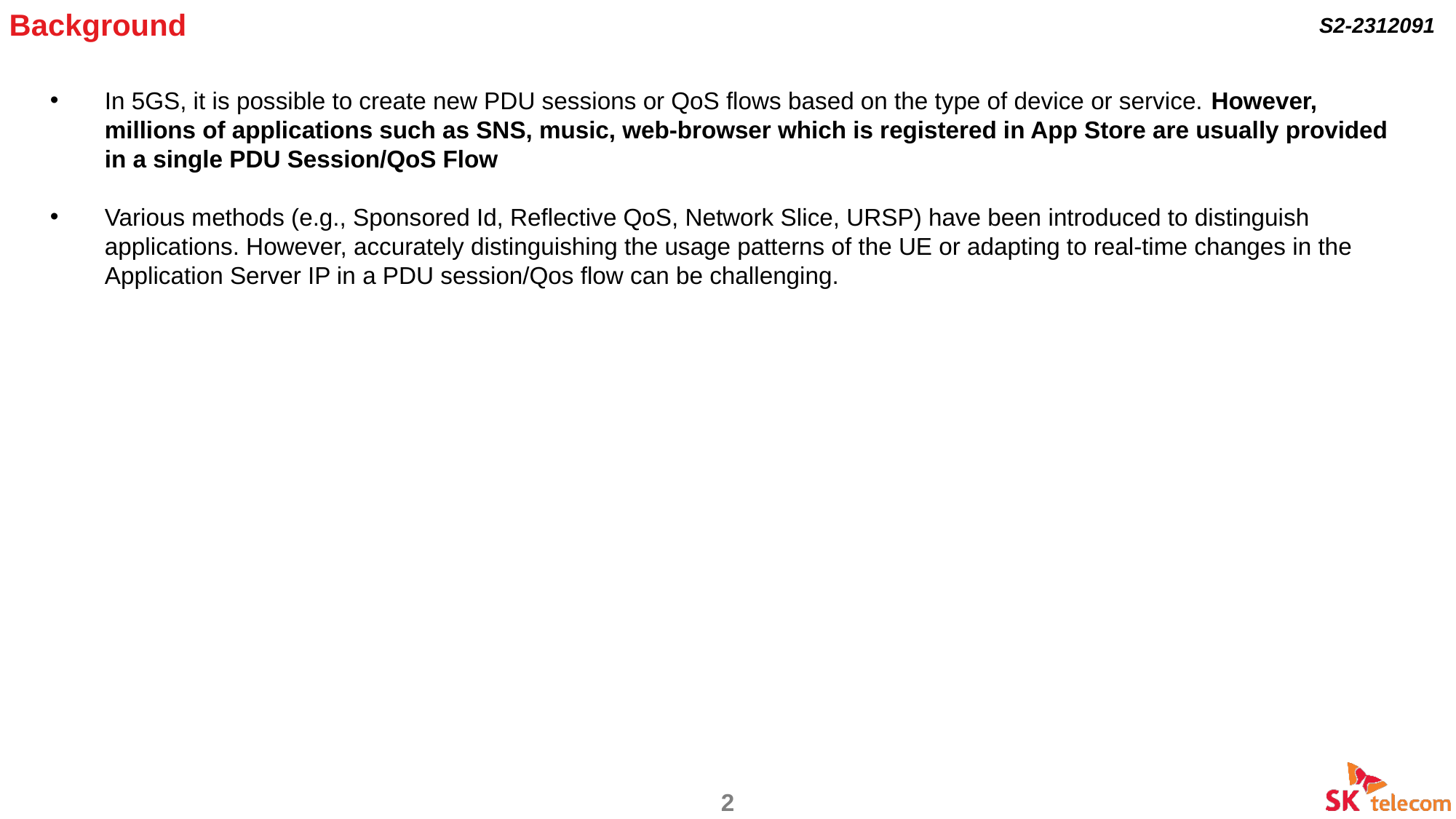

Background
S2-2312091
In 5GS, it is possible to create new PDU sessions or QoS flows based on the type of device or service. However, millions of applications such as SNS, music, web-browser which is registered in App Store are usually provided in a single PDU Session/QoS Flow

Various methods (e.g., Sponsored Id, Reflective QoS, Network Slice, URSP) have been introduced to distinguish applications. However, accurately distinguishing the usage patterns of the UE or adapting to real-time changes in the Application Server IP in a PDU session/Qos flow can be challenging.